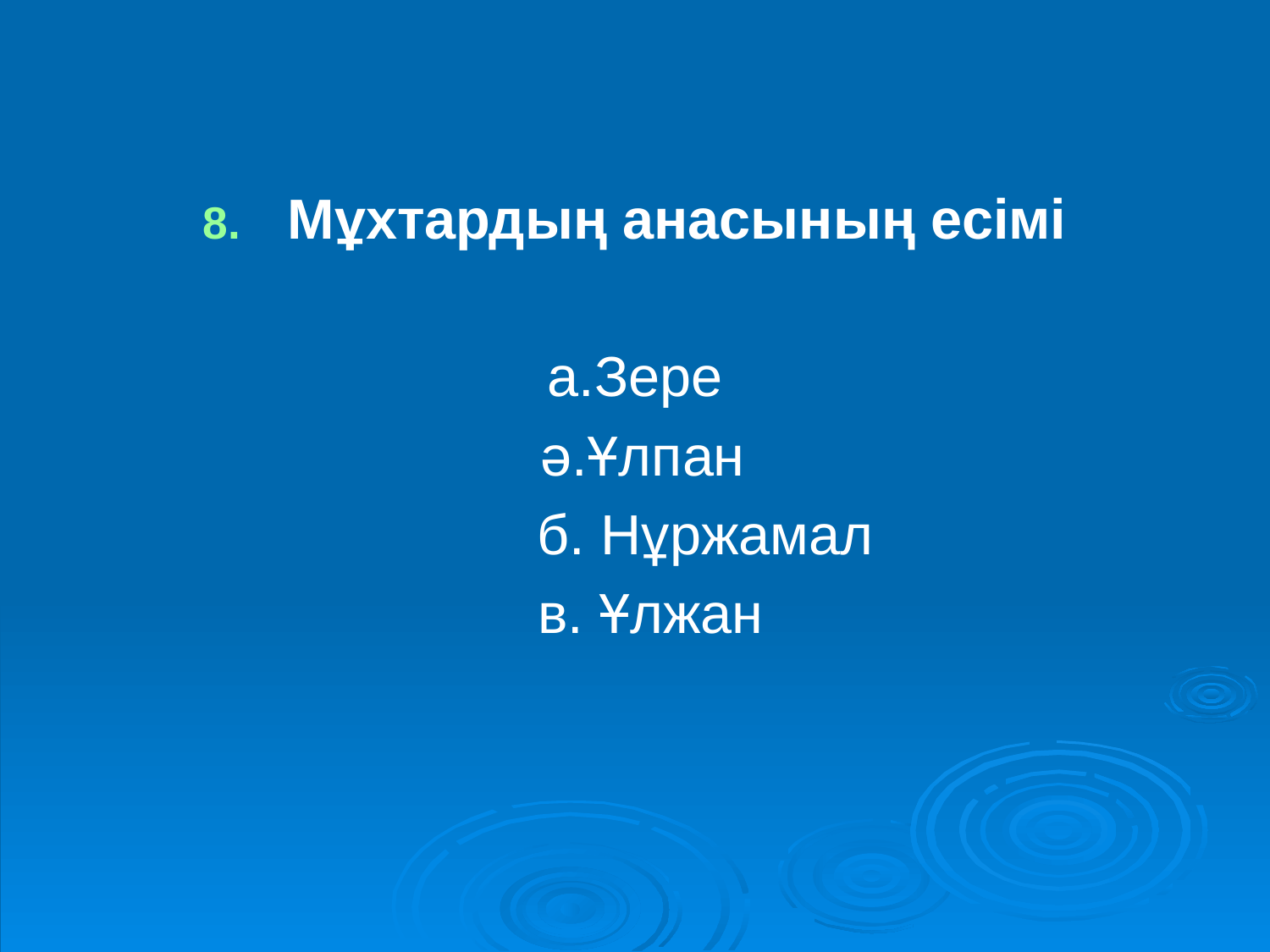

Мұхтардың анасының есімі

а.Зере
 ә.Ұлпан
         б. Нұржамал
  в. Ұлжан